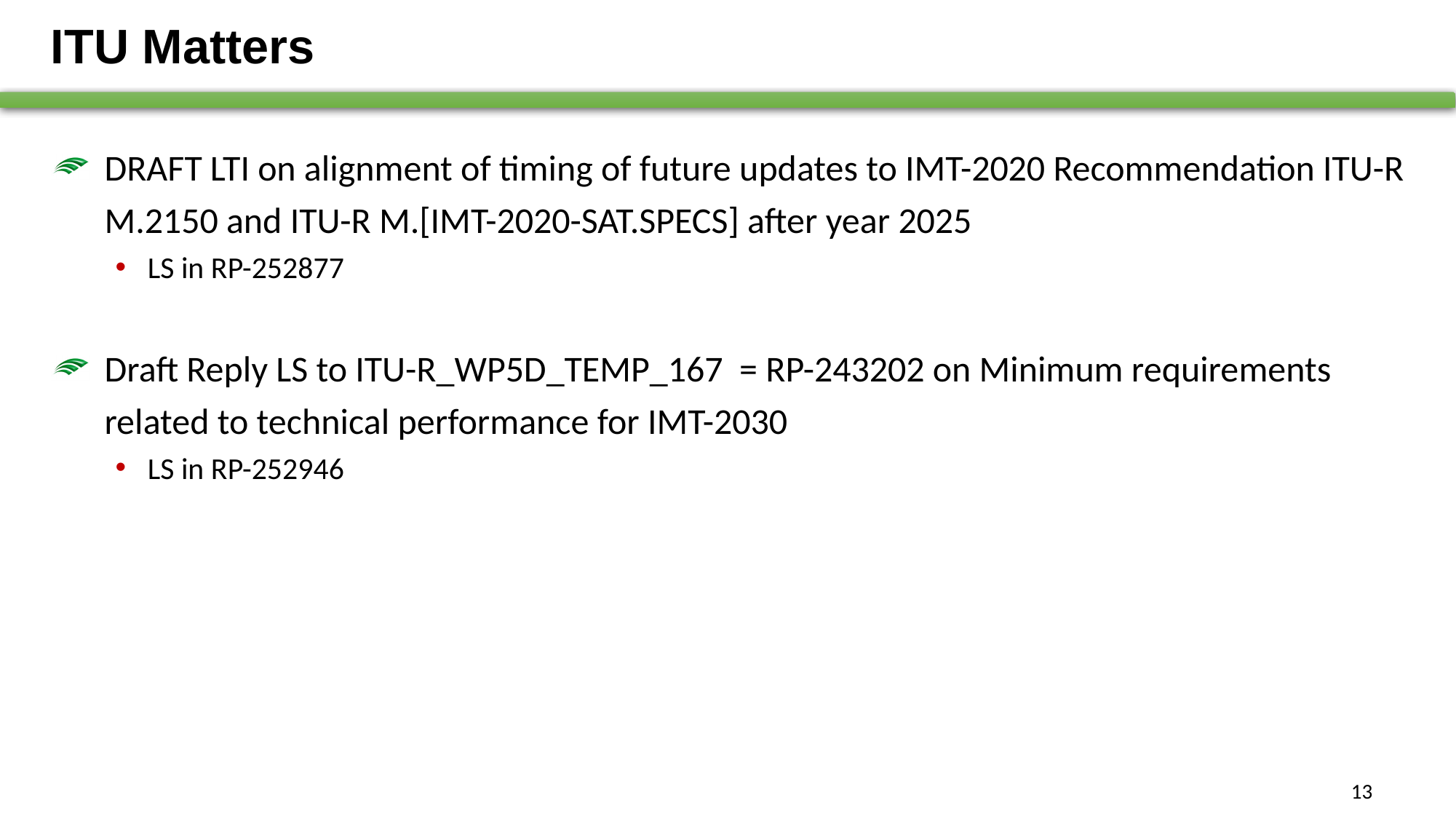

# ITU Matters
DRAFT LTI on alignment of timing of future updates to IMT-2020 Recommendation ITU-R M.2150 and ITU-R M.[IMT-2020-SAT.SPECS] after year 2025
LS in RP-252877

Draft Reply LS to ITU-R_WP5D_TEMP_167  = RP-243202 on Minimum requirements related to technical performance for IMT-2030
LS in RP-252946